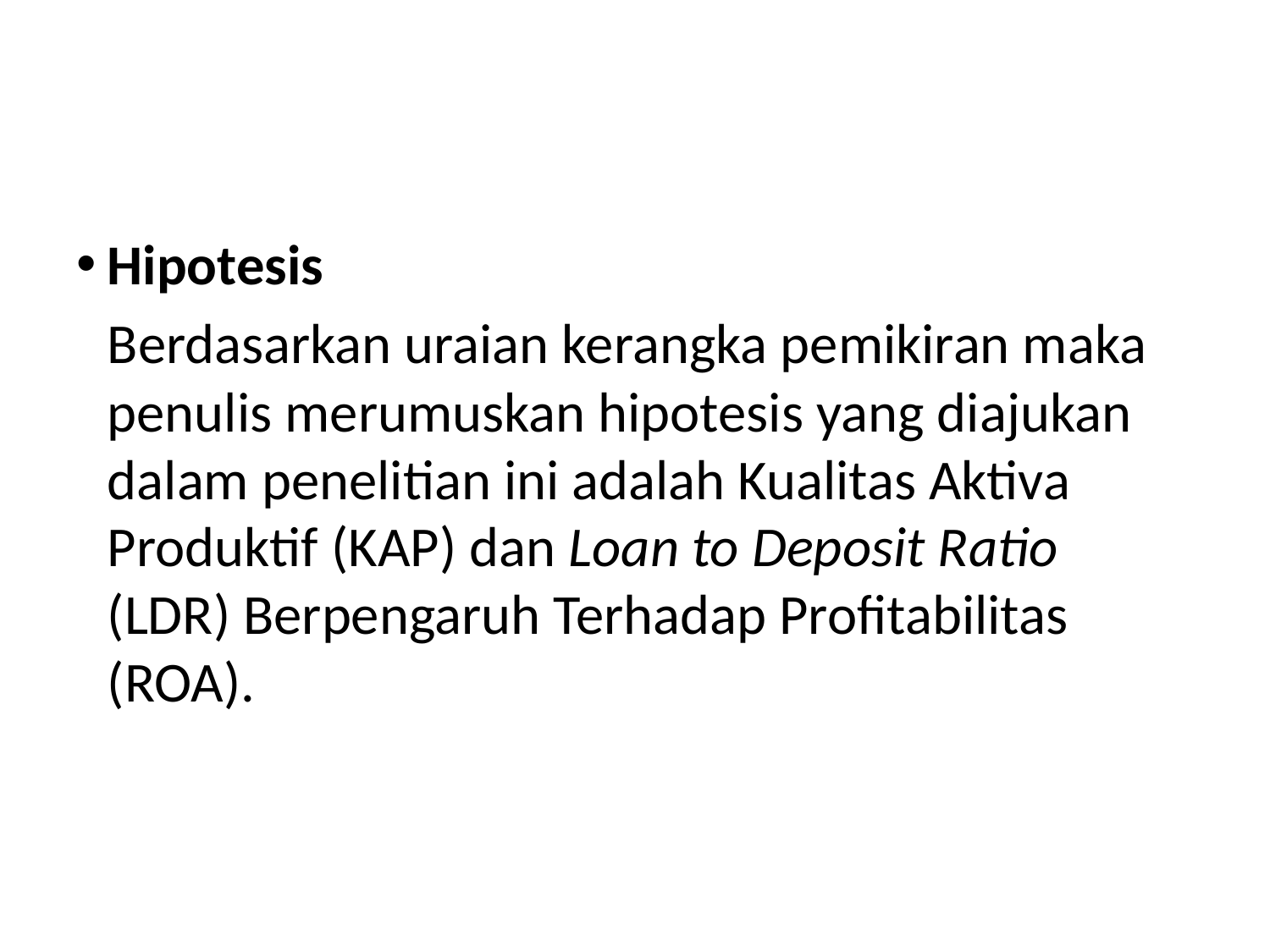

#
Hipotesis
	Berdasarkan uraian kerangka pemikiran maka penulis merumuskan hipotesis yang diajukan dalam penelitian ini adalah Kualitas Aktiva Produktif (KAP) dan Loan to Deposit Ratio (LDR) Berpengaruh Terhadap Profitabilitas (ROA).